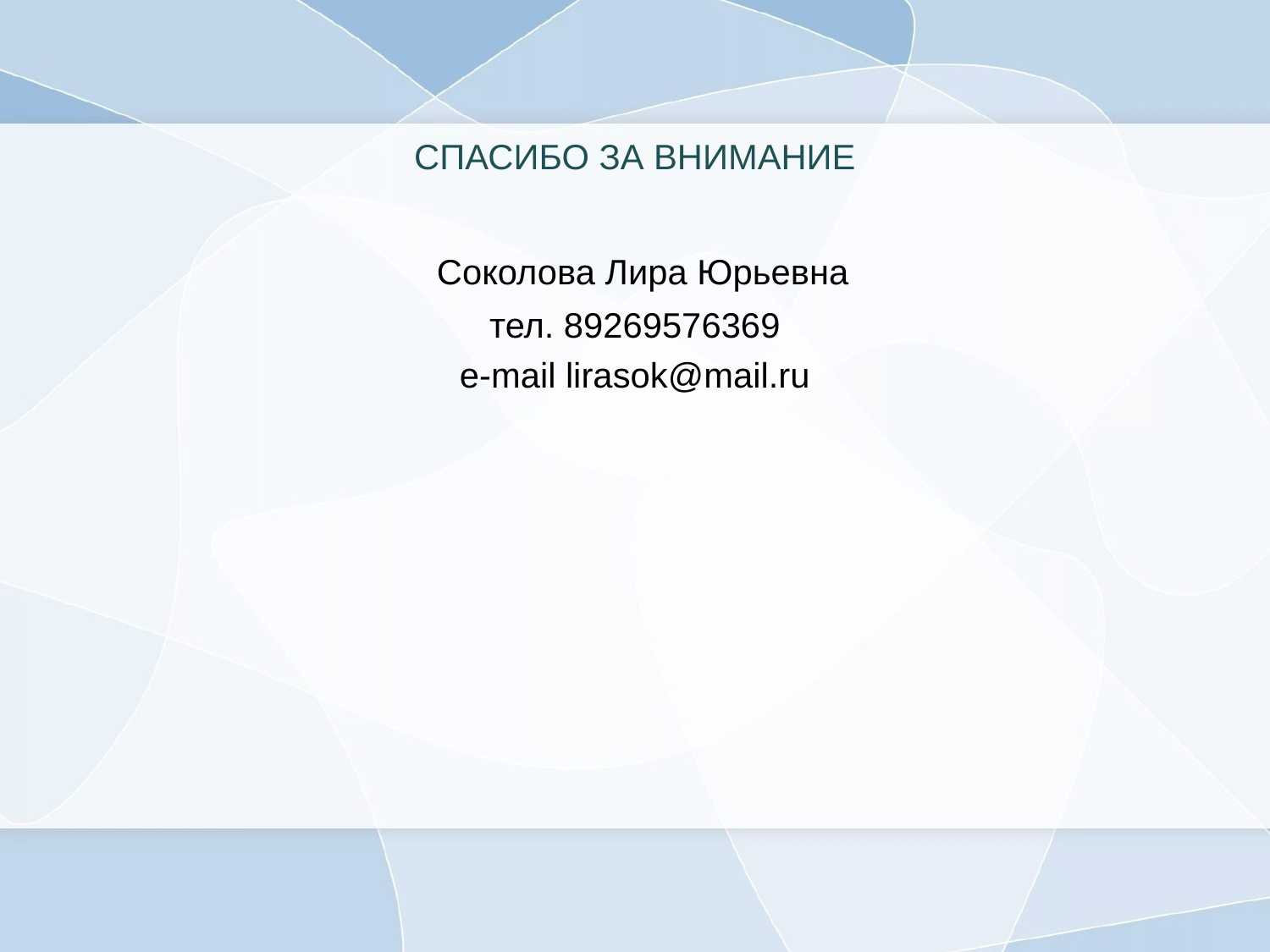

# СПАСИБО ЗА ВНИМАНИЕ
 Соколова Лира Юрьевна
тел. 89269576369
e-mail lirasok@mail.ru